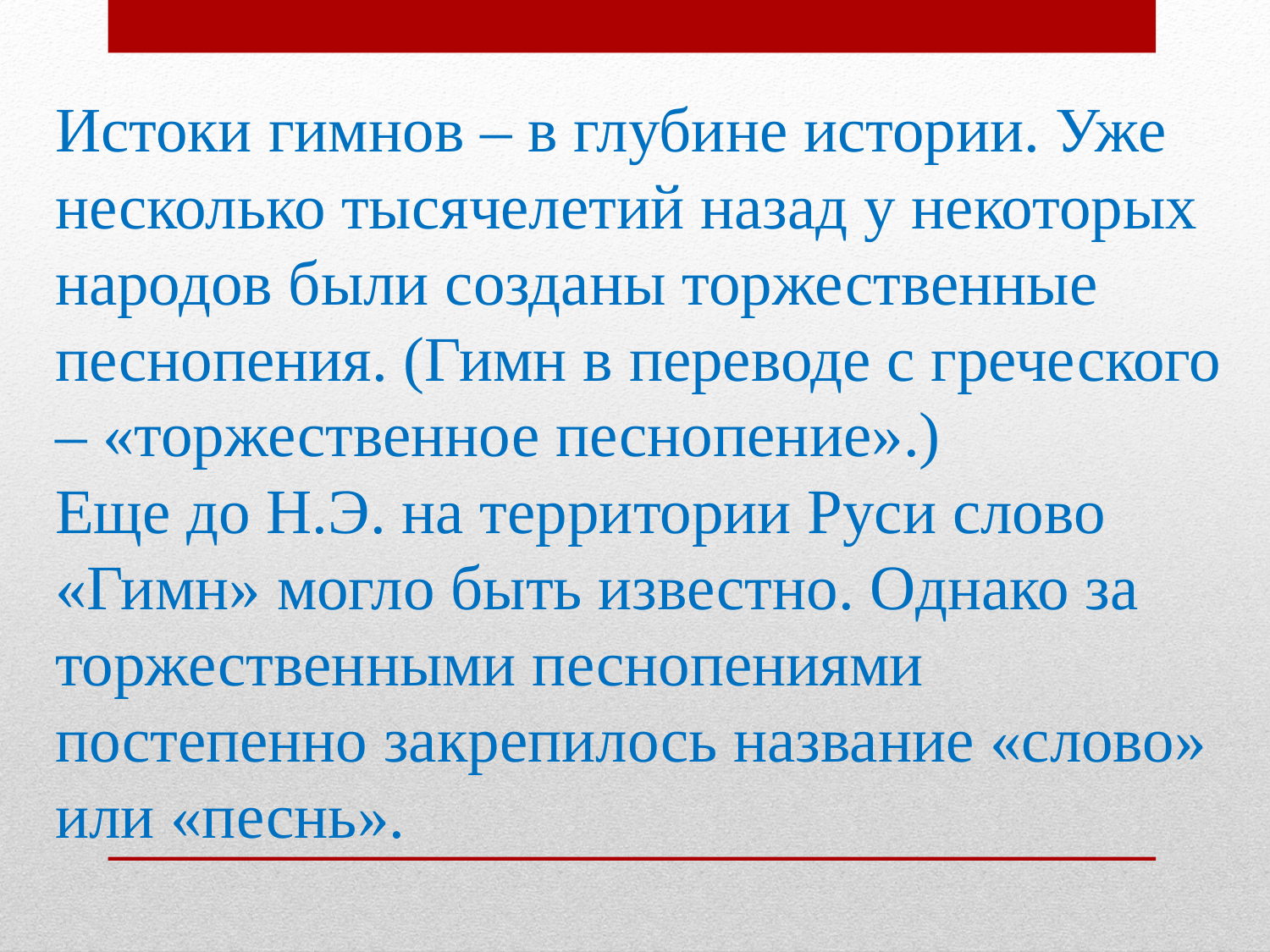

# Истоки гимнов – в глубине истории. Уже несколько тысячелетий назад у некоторых народов были созданы торжественные песнопения. (Гимн в переводе с греческого – «торжественное песнопение».) Еще до Н.Э. на территории Руси слово «Гимн» могло быть известно. Однако за торжественными песнопениями постепенно закрепилось название «слово» или «песнь».